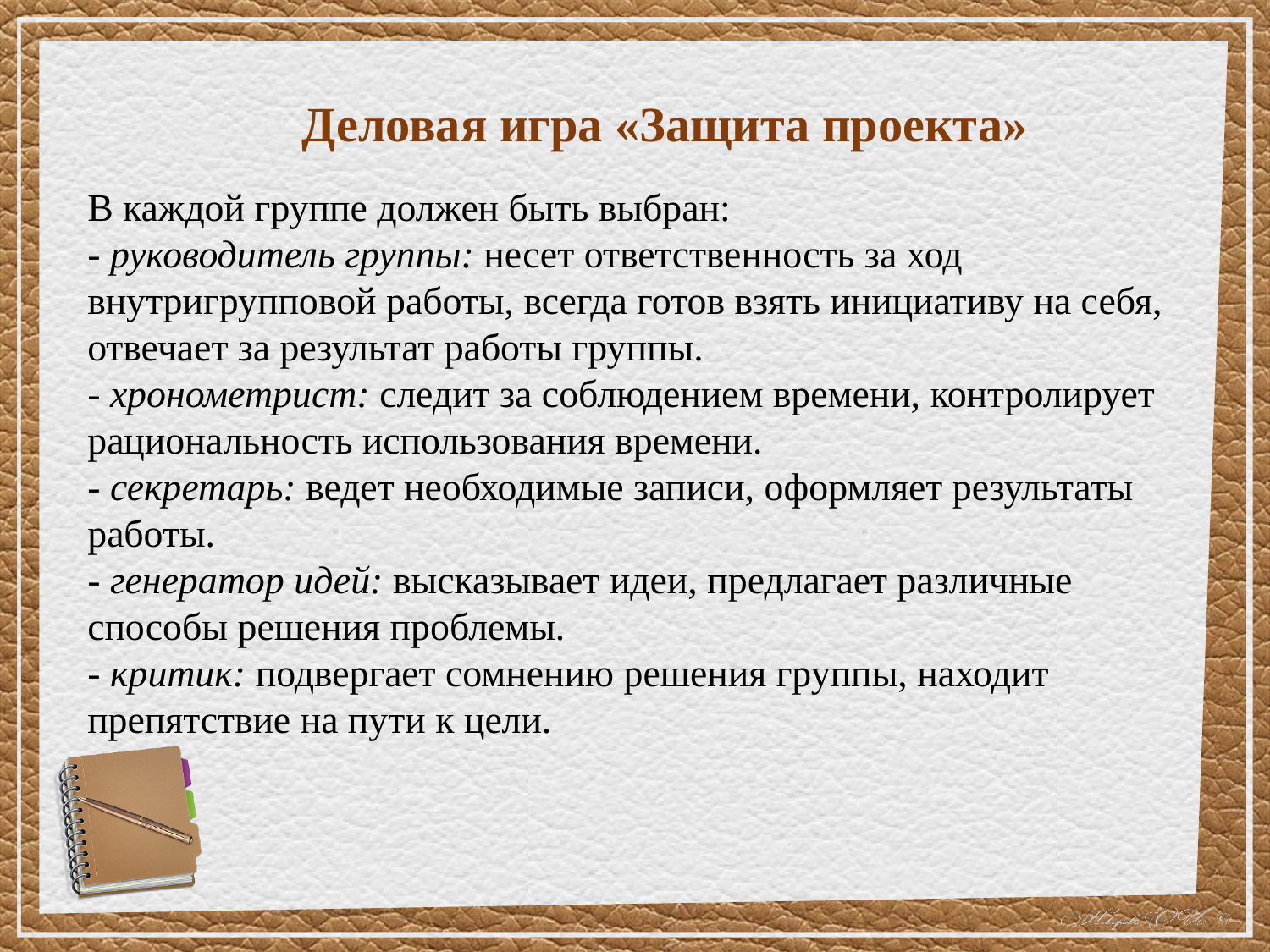

Деловая игра «Защита проекта»
В каждой группе должен быть выбран:
- руководитель группы: несет ответственность за ход внутригрупповой работы, всегда готов взять инициативу на себя, отвечает за результат работы группы.
- хронометрист: следит за соблюдением времени, контролирует рациональность использования времени.
- секретарь: ведет необходимые записи, оформляет результаты работы.
- генератор идей: высказывает идеи, предлагает различные способы решения проблемы.
- критик: подвергает сомнению решения группы, находит препятствие на пути к цели.